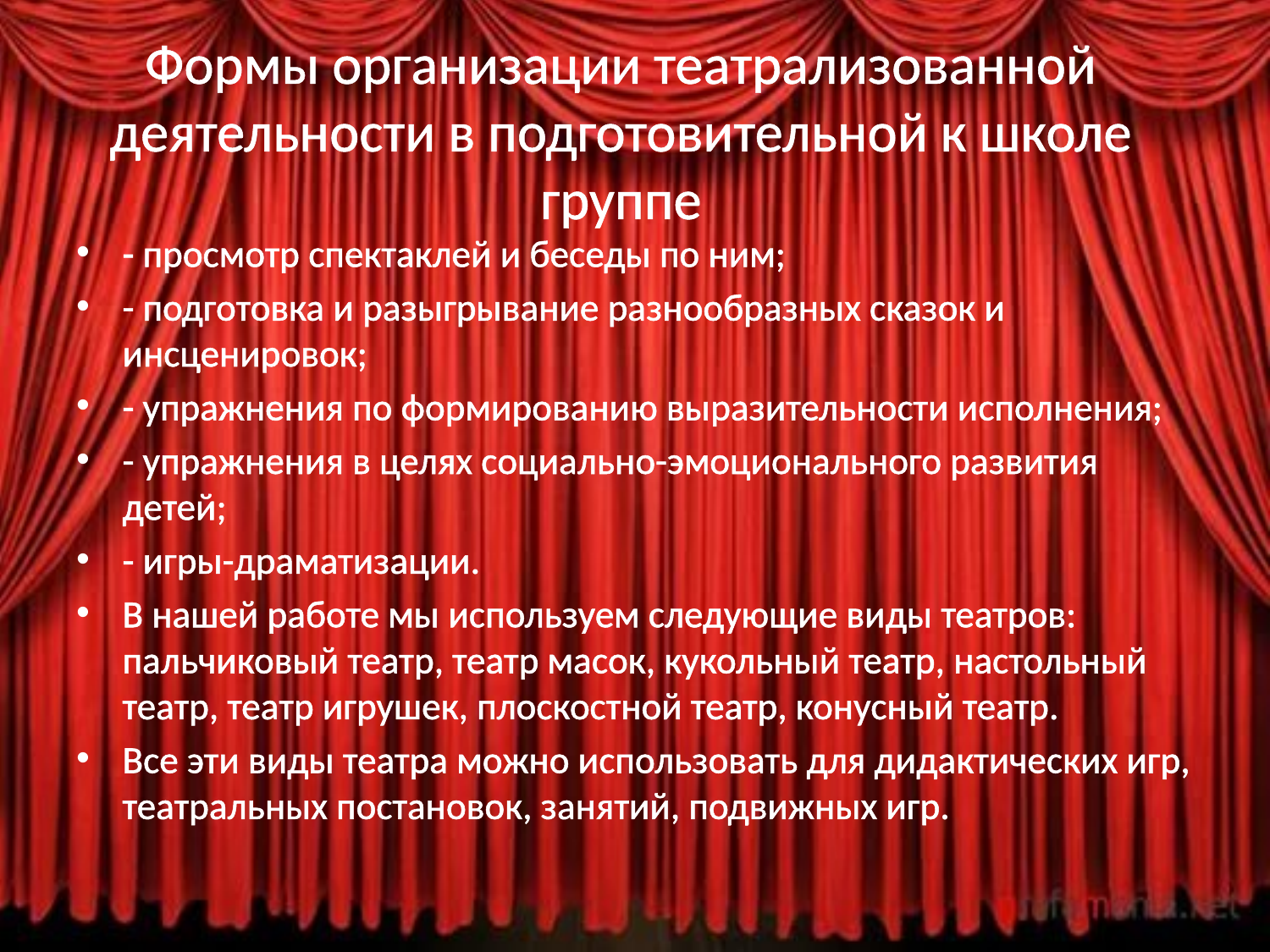

# Формы организации театрализованной деятельности в подготовительной к школе группе
- просмотр спектаклей и беседы по ним;
- подготовка и разыгрывание разнообразных сказок и инсценировок;
- упражнения по формированию выразительности исполнения;
- упражнения в целях социально-эмоционального развития детей;
- игры-драматизации.
В нашей работе мы используем следующие виды театров: пальчиковый театр, театр масок, кукольный театр, настольный театр, театр игрушек, плоскостной театр, конусный театр.
Все эти виды театра можно использовать для дидактических игр, театральных постановок, занятий, подвижных игр.